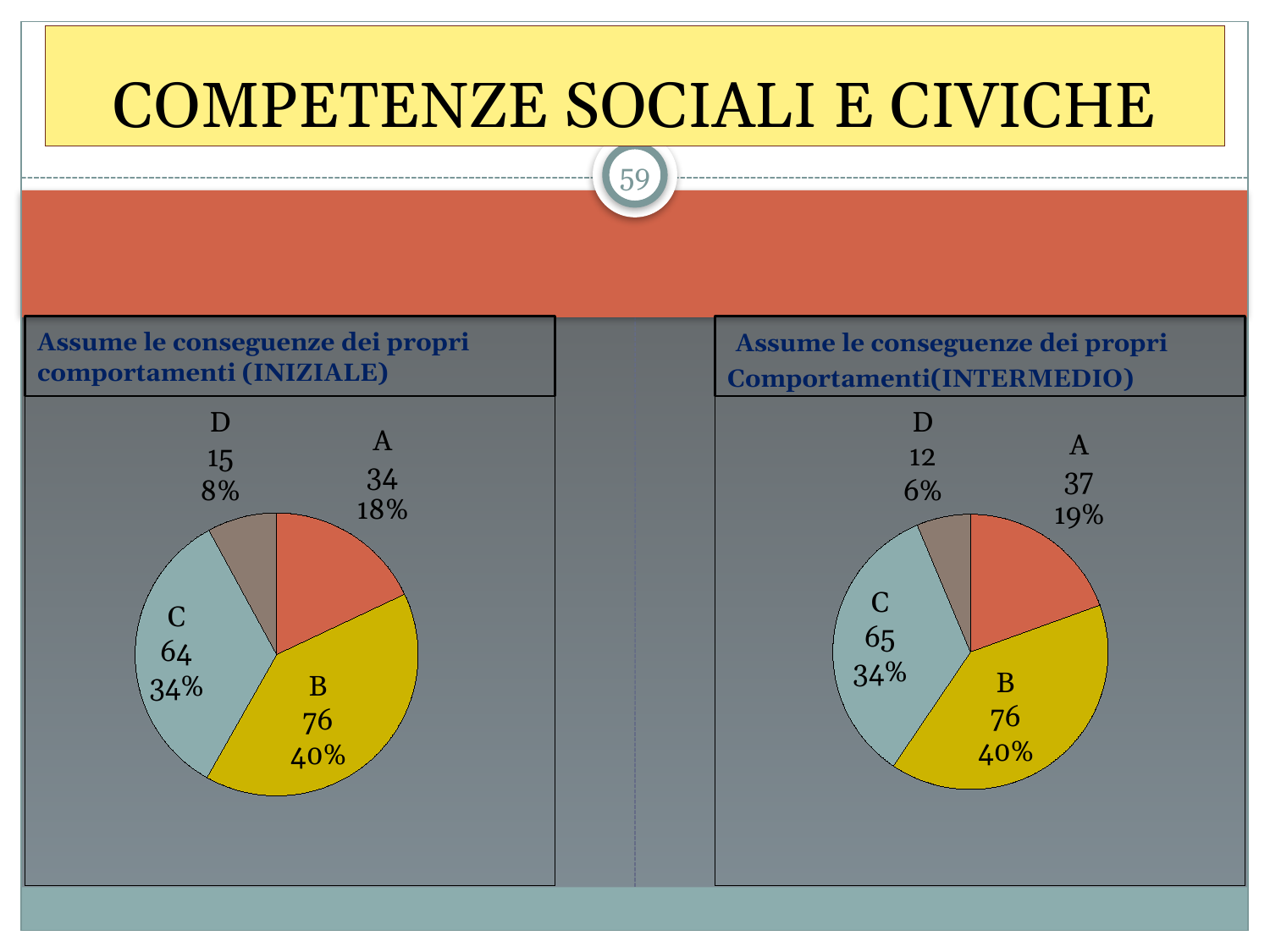

# COMPETENZE SOCIALI E CIVICHE
59
Assume le conseguenze dei propri comportamenti (INIZIALE)
 Assume le conseguenze dei propri
Comportamenti(INTERMEDIO)

### Chart

| Category | Colonna1 |
|---|---|
| A | 34.0 |
| B | 76.0 |
| C | 64.0 |
| D | 15.0 |

### Chart

| Category | Vendite |
|---|---|
| A | 37.0 |
| B | 76.0 |
| C | 65.0 |
| D | 12.0 |